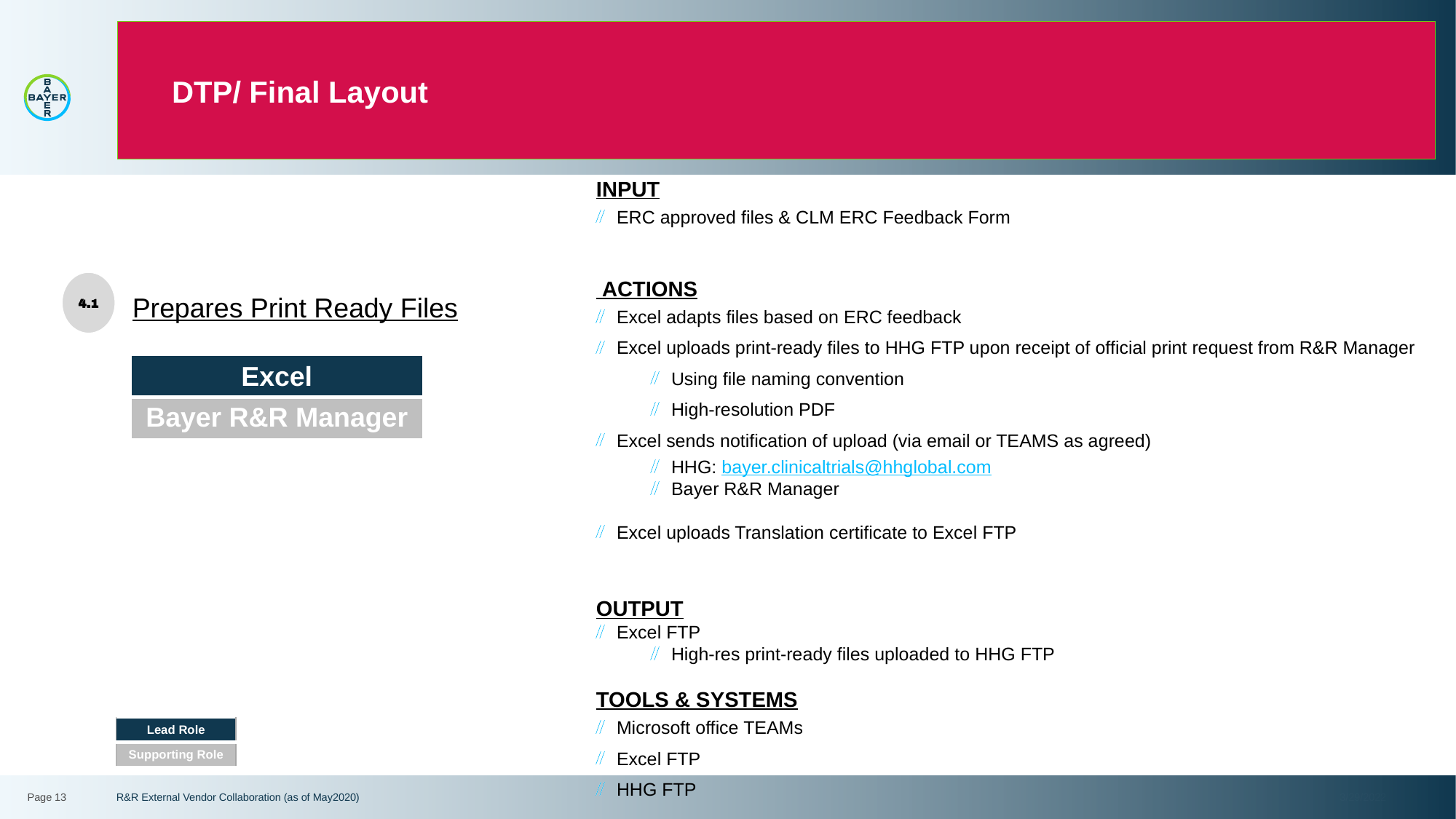

# DTP/ Final Layout
INPUT
ERC approved files & CLM ERC Feedback Form

 ACTIONS
Excel adapts files based on ERC feedback
Excel uploads print-ready files to HHG FTP upon receipt of official print request from R&R Manager
Using file naming convention
High-resolution PDF
Excel sends notification of upload (via email or TEAMS as agreed)
HHG: bayer.clinicaltrials@hhglobal.com
Bayer R&R Manager

Excel uploads Translation certificate to Excel FTP

OUTPUT
Excel FTP
High-res print-ready files uploaded to HHG FTP

TOOLS & SYSTEMS
Microsoft office TEAMs
Excel FTP
HHG FTP

4.1
Prepares Print Ready Files
| Excel |
| --- |
| Bayer R&R Manager |
| Lead Role |
| --- |
| Supporting Role |
Page 13
R&R External Vendor Collaboration (as of May2020)
3/29/2022